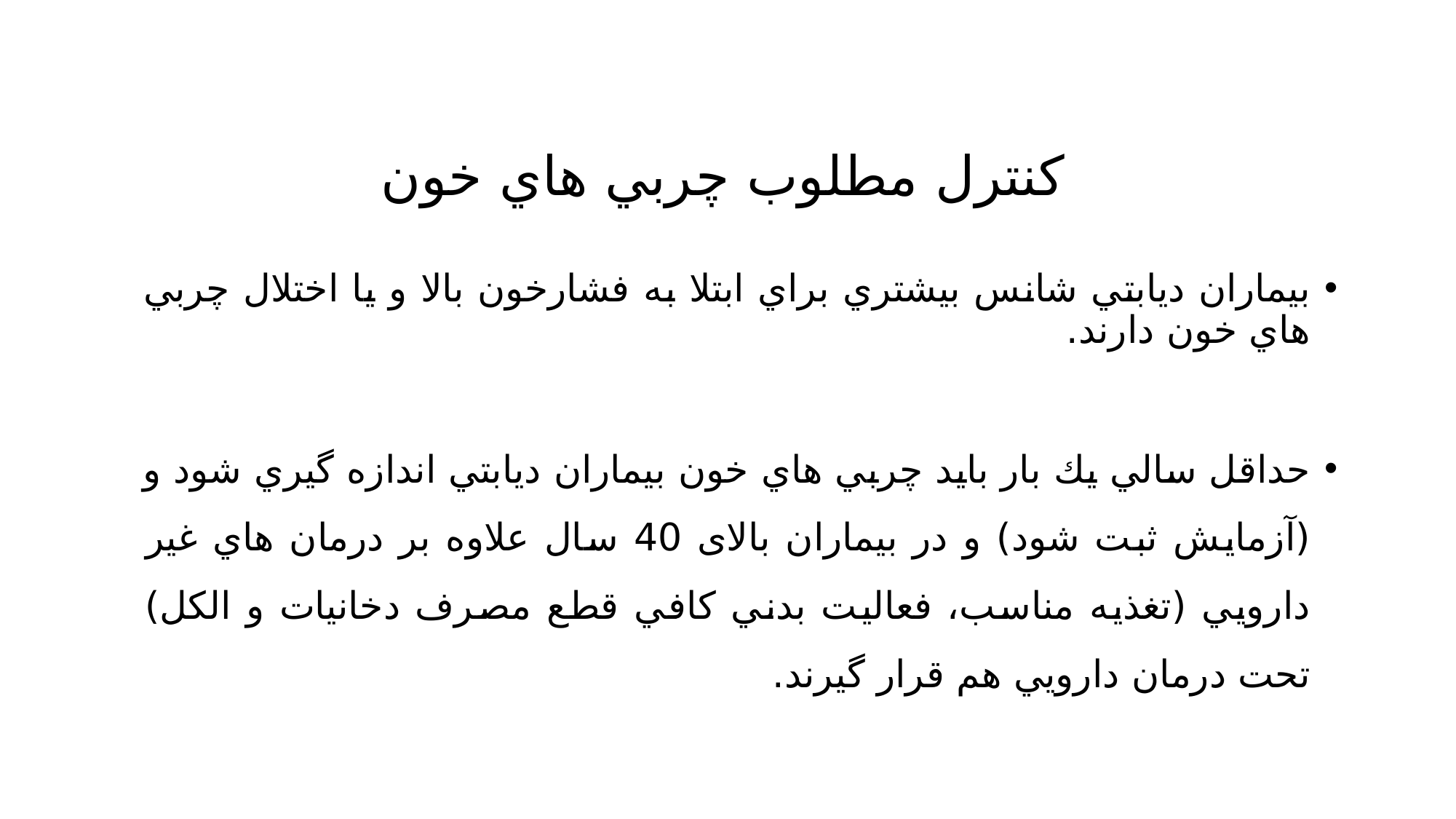

# كنترل مطلوب چربي هاي خون
بيماران ديابتي شانس بيشتري براي ابتلا به فشارخون بالا و يا اختلال چربي هاي خون دارند.

حداقل سالي يك بار بايد چربي هاي خون بيماران ديابتي اندازه گيري شود و (آزمایش ثبت شود) و در بیماران بالای 40 سال علاوه بر درمان هاي غير دارويي (تغذيه مناسب، فعاليت بدني كافي قطع مصرف دخانيات و الكل) تحت درمان دارويي هم قرار گيرند.